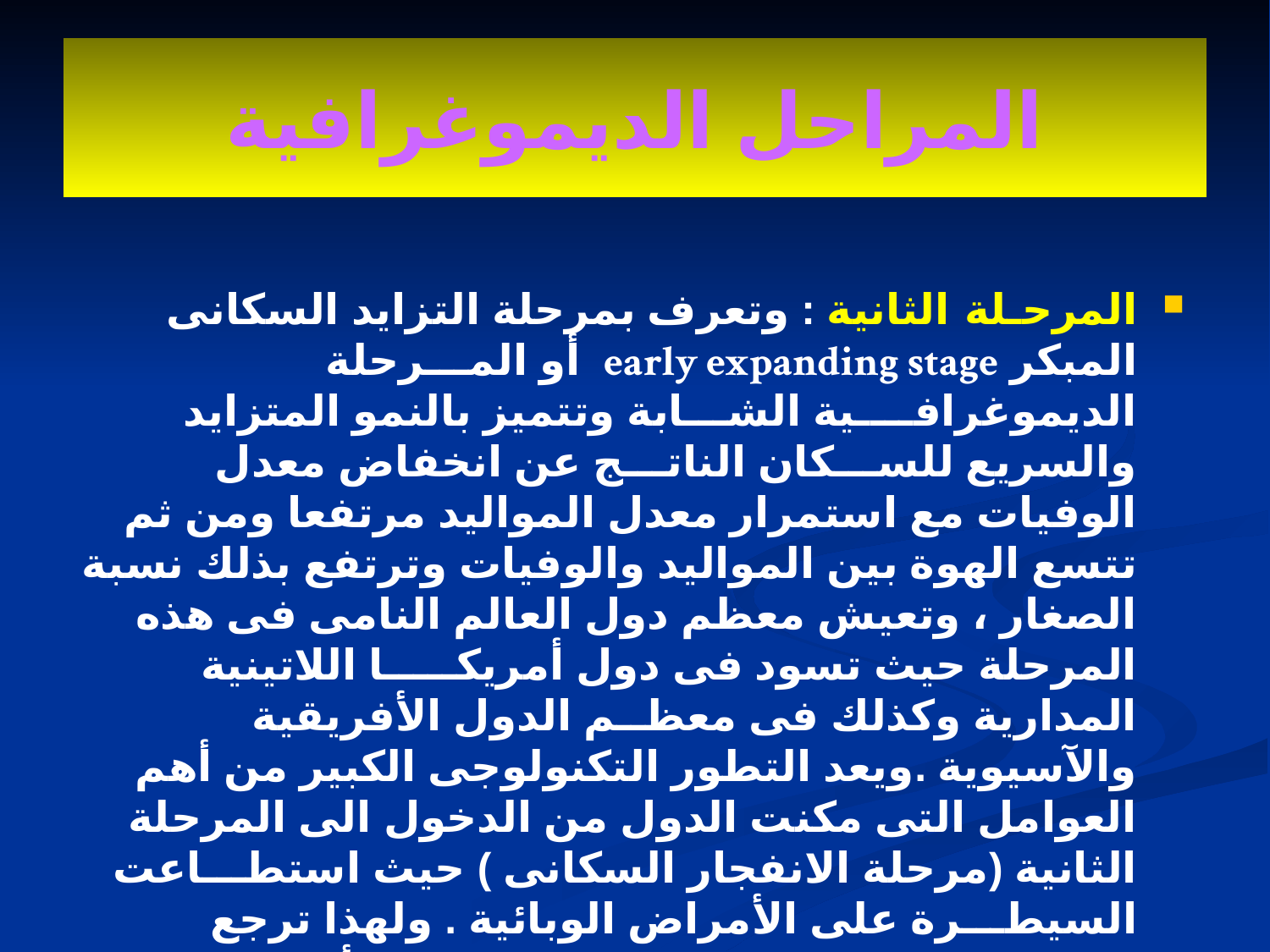

# المراحل الديموغرافية
المرحـلة الثانية : وتعرف بمرحلة التزايد السكانى المبكر early expanding stage  أو المـــرحلة الديموغرافــــية الشـــابة وتتميز بالنمو المتزايد والسريع للســـكان الناتـــج عن انخفاض معدل الوفيات مع استمرار معدل المواليد مرتفعا ومن ثم تتسع الهوة بين المواليد والوفيات وترتفع بذلك نسبة الصغار ، وتعيش معظم دول العالم النامى فى هذه المرحلة حيث تسود فى دول أمريكـــــا اللاتينية المدارية وكذلك فى معظــم الدول الأفريقية والآسيوية .ويعد التطور التكنولوجى الكبير من أهم العوامل التى مكنت الدول من الدخول الى المرحلة الثانية (مرحلة الانفجار السكانى ) حيث استطـــاعت السيطـــرة على الأمراض الوبائية . ولهذا ترجع ديناميكية الانفجار السكانى ترجع فى الأساس الى الهبوط الكبير فى معدل الوفيات نتيجة السيطرة على أسبابها .